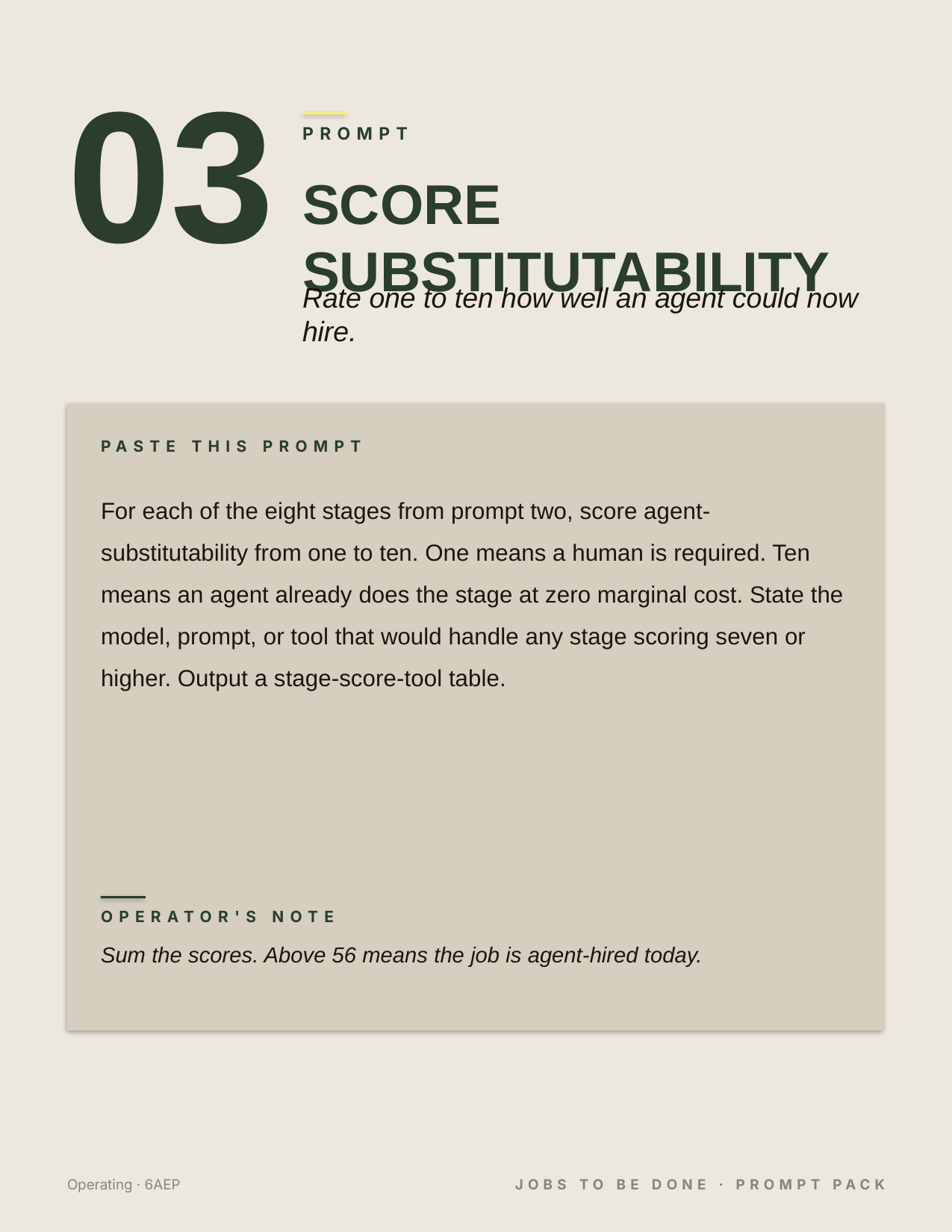

03

PROMPT
SCORE SUBSTITUTABILITY
Rate one to ten how well an agent could now hire.

PASTE THIS PROMPT
For each of the eight stages from prompt two, score agent-substitutability from one to ten. One means a human is required. Ten means an agent already does the stage at zero marginal cost. State the model, prompt, or tool that would handle any stage scoring seven or higher. Output a stage-score-tool table.

OPERATOR'S NOTE
Sum the scores. Above 56 means the job is agent-hired today.
Operating · 6AEP
JOBS TO BE DONE · PROMPT PACK